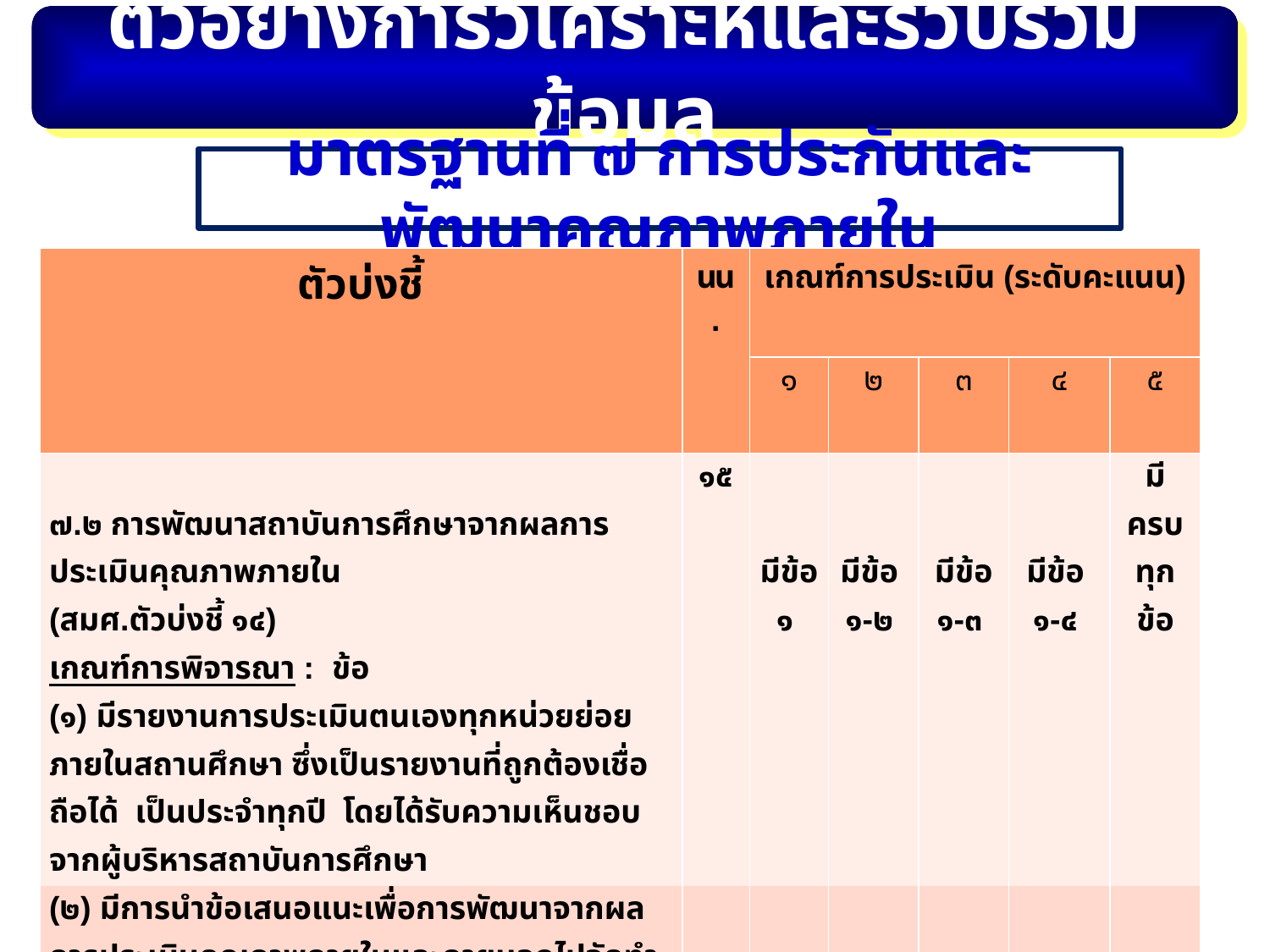

ตัวอย่างการวิเคราะห์และรวบรวมข้อมูล
มาตรฐานที่ ๗ การประกันและพัฒนาคุณภาพภายใน
| ตัวบ่งชี้ | นน. | เกณฑ์การประเมิน (ระดับคะแนน) |  |  |  |  |
| --- | --- | --- | --- | --- | --- | --- |
|  |  | ๑ | ๒ | ๓ | ๔ | ๕ |
| ๗.๒ การพัฒนาสถาบันการศึกษาจากผลการประเมินคุณภาพภายใน (สมศ.ตัวบ่งชี้ ๑๔) | ๑๕ | มีข้อ ๑ | มีข้อ ๑-๒ | มีข้อ ๑-๓ | มีข้อ ๑-๔ | มีครบทุกข้อ |
| เกณฑ์การพิจารณา : ข้อ |  |  |  |  |  |  |
| (๑) มีรายงานการประเมินตนเองทุกหน่วยย่อยภายในสถานศึกษา ซึ่งเป็นรายงานที่ถูกต้องเชื่อถือได้ เป็นประจำทุกปี โดยได้รับความเห็นชอบจากผู้บริหารสถาบันการศึกษา |  |  |  |  |  |  |
| (๒) มีการนำข้อเสนอแนะเพื่อการพัฒนาจากผลการประเมินคุณภาพภายในและภายนอกไปจัดทำแผนพัฒนาคุณภาพการศึกษาของสถาบัน |  |  |  |  |  |  |
| (๓) มีการกำหนดผู้รับผิดชอบติดตาม การนำแผนพัฒนาคุณภาพการศึกษาอันเนื่องมาจากการประเมินคุณภาพภายในและภายนอกไปสู่การปฏิบัติ |  |  |  |  |  |  |
| (๔) มีการพัฒนาการเรียนการสอน การบริหารของหน่วยงานย่อยในสถาบันการศึกษาอันเนื่องมาจากการประเมินคุณภาพภายในและภายนอก |  |  |  |  |  |  |
| (๕) มีหน่วยงานต้นสังกัดสนับสนุนการพัฒนาในส่วนที่สถาบันการศึกษาไม่สามารถดำเนินการให้สำเร็จได้โดยสถาบันเอง |  |  |  |  |  |  |
26/03/55
น.อ.หญิง ชมภู พัฒนพงษ์ รอง ผอ.กปภ.ยศ.ทร. โทร 53608
18